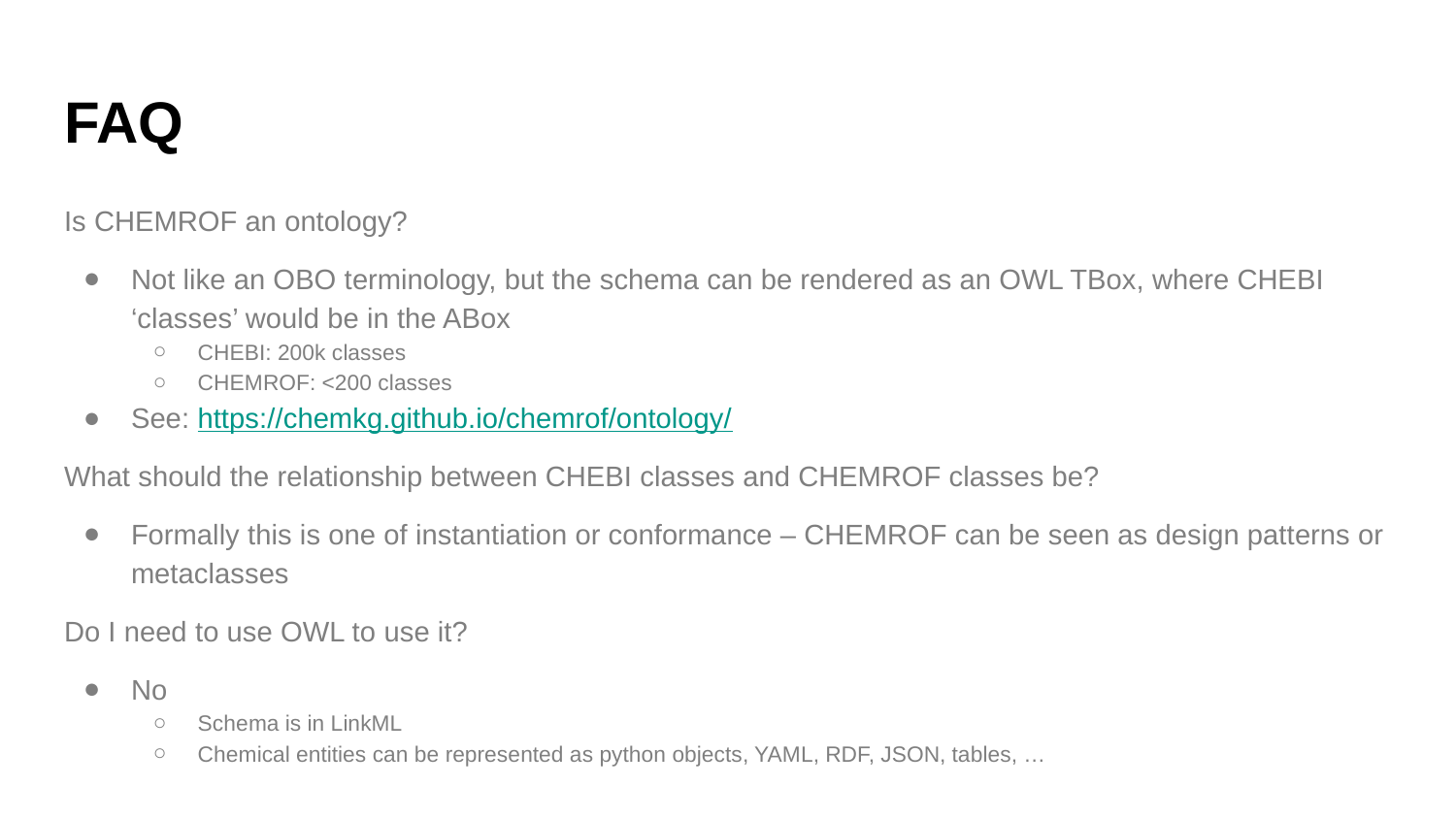

# FAQ
Is CHEMROF an ontology?
Not like an OBO terminology, but the schema can be rendered as an OWL TBox, where CHEBI ‘classes’ would be in the ABox
CHEBI: 200k classes
CHEMROF: <200 classes
See: https://chemkg.github.io/chemrof/ontology/
What should the relationship between CHEBI classes and CHEMROF classes be?
Formally this is one of instantiation or conformance – CHEMROF can be seen as design patterns or metaclasses
Do I need to use OWL to use it?
No
Schema is in LinkML
Chemical entities can be represented as python objects, YAML, RDF, JSON, tables, …